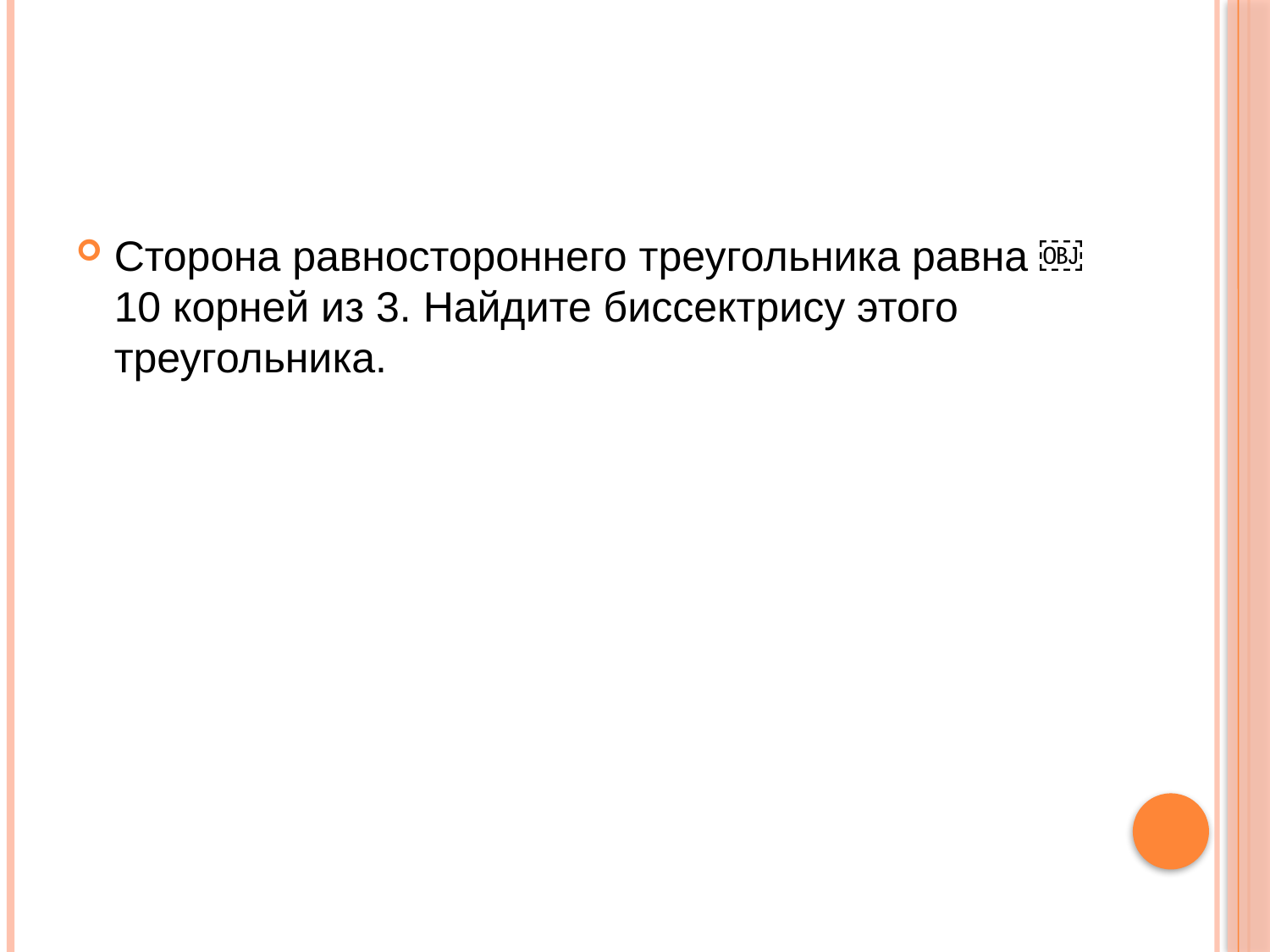

#
Сторона равностороннего треугольника равна ￼10 корней из 3. Найдите биссектрису этого треугольника.